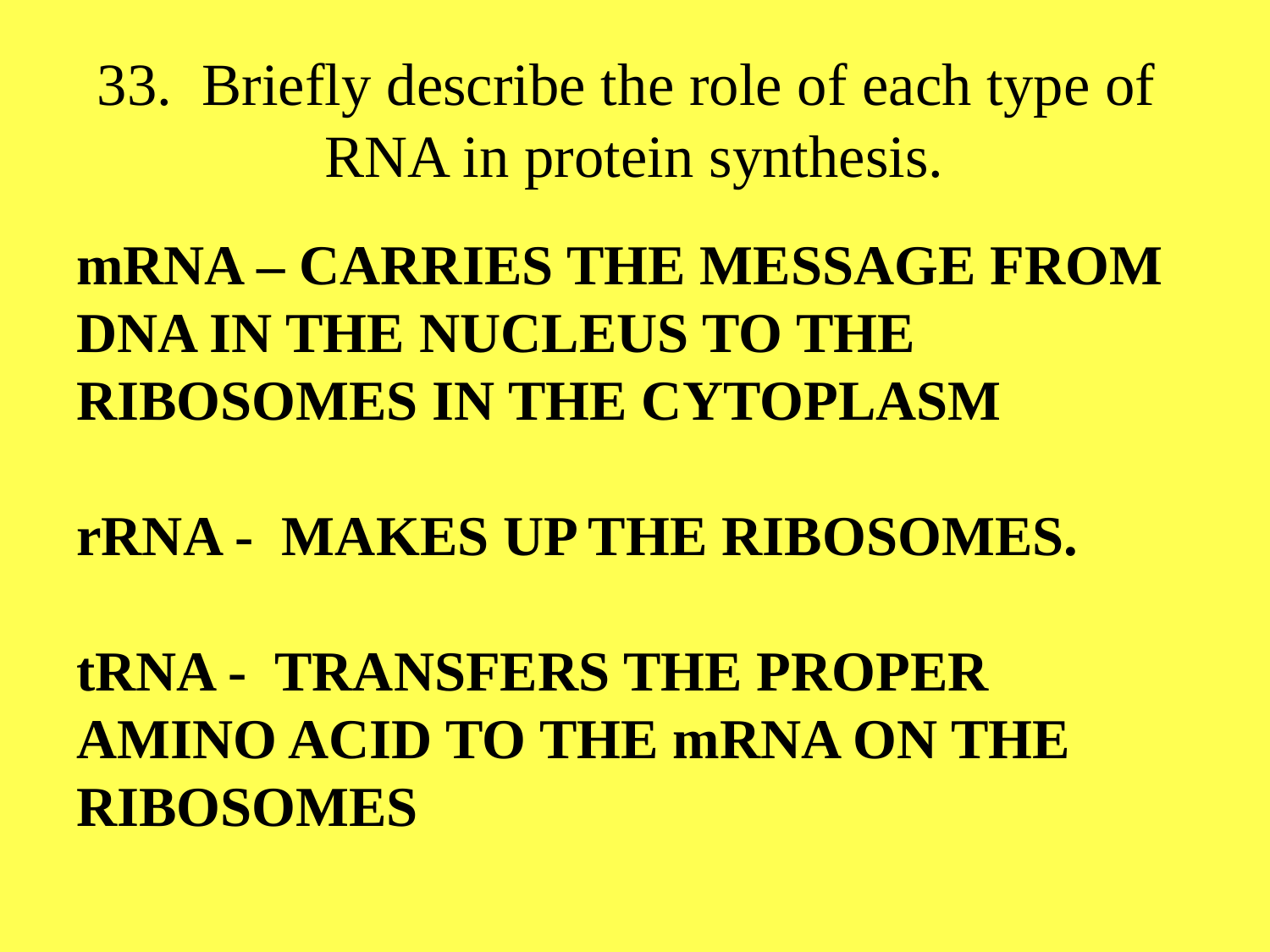

# 33.  Briefly describe the role of each type of  RNA in protein synthesis.
mRNA – CARRIES THE MESSAGE FROM DNA IN THE NUCLEUS TO THE RIBOSOMES IN THE CYTOPLASM

rRNA -  MAKES UP THE RIBOSOMES.

tRNA -  TRANSFERS THE PROPER AMINO ACID TO THE mRNA ON THE RIBOSOMES